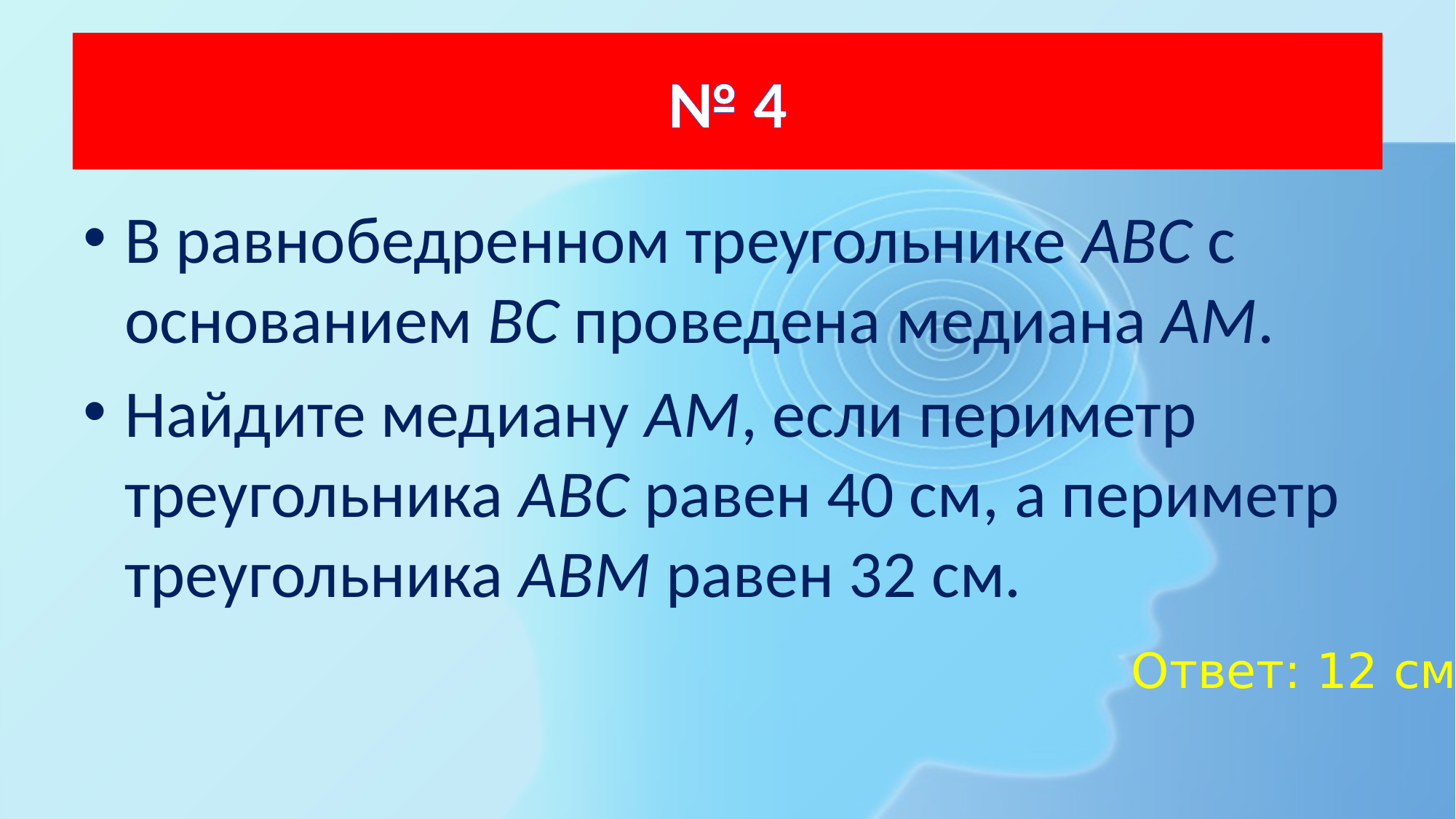

# № 4
В равнобедренном треугольнике АВС с основанием ВС проведена медиана АМ.
Найдите медиану АМ, если периметр треугольника АВС равен 40 см, а периметр треугольника АВМ равен 32 см.
Ответ: 12 см